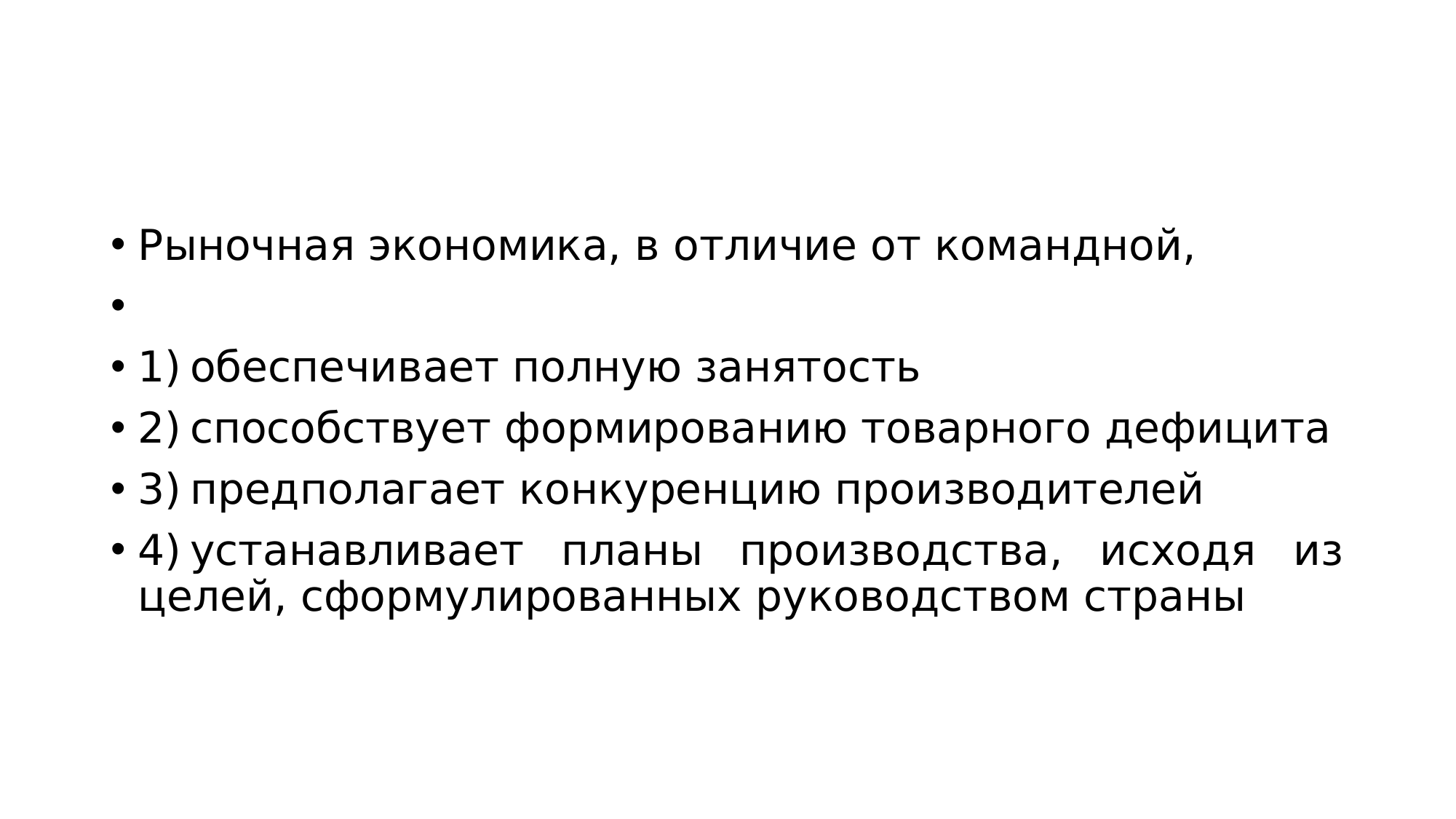

#
Рыночная экономика, в отличие от командной,

1) обеспечивает полную занятость
2) способствует формированию товарного дефицита
3) предполагает конкуренцию производителей
4) устанавливает планы производства, исходя из целей, сформулированных руководством страны